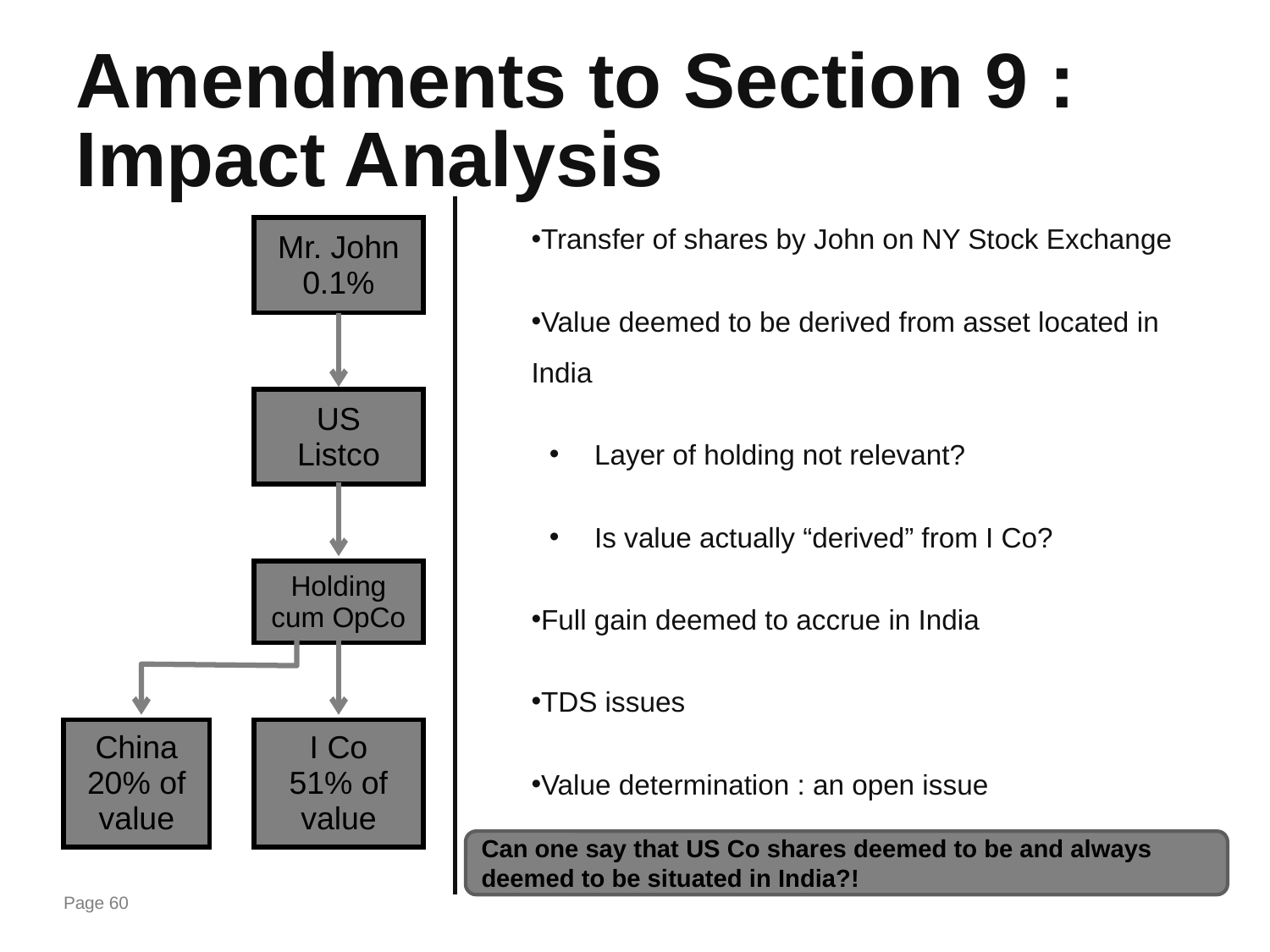

Amendments to Section 9 : Impact Analysis
Transfer of shares by John on NY Stock Exchange
Value deemed to be derived from asset located in India
Layer of holding not relevant?
Is value actually “derived” from I Co?
Full gain deemed to accrue in India
TDS issues
Value determination : an open issue
|  |  | Mr. John 0.1% |
| --- | --- | --- |
|  |  |  |
|  |  | US Listco |
|  |  |  |
|  |  | Holding cum OpCo |
|  |  |  |
| China 20% of value |  | I Co 51% of value |

Can one say that US Co shares deemed to be and always deemed to be situated in India?!